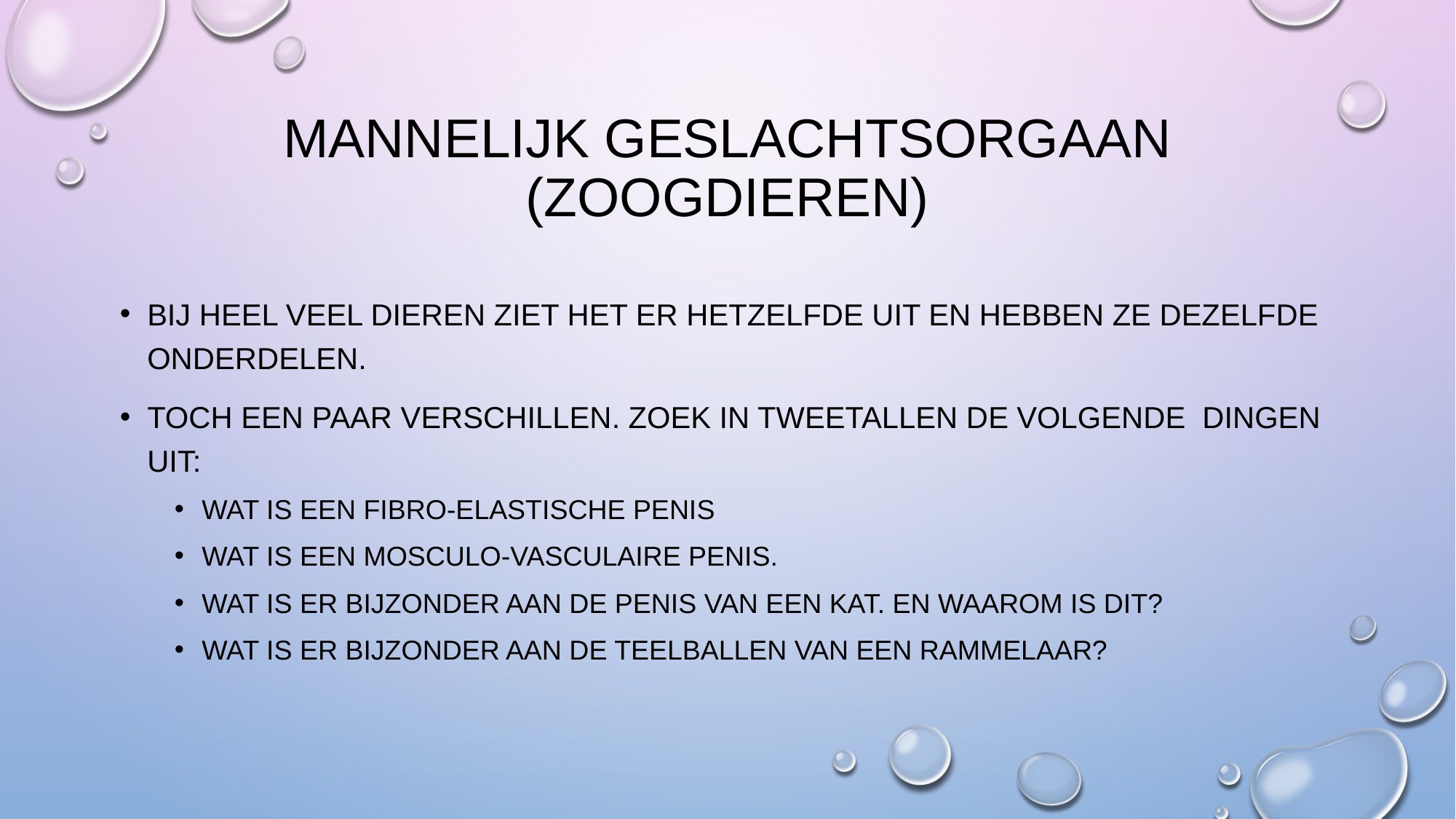

# Mannelijk geslachtsorgaan (zoogdieren)
Bij heel veel dieren ziet het er hetzelfde uit en hebben ze dezelfde onderdelen.
Toch een paar verschillen. zoek in tweetallen de volgende  dingen uit:
Wat is een fibro-elastische penis
Wat is een mosculo-vasculaire penis.
Wat is er bijzonder aan de penis van een kat. en waarom is dit?
Wat is er bijzonder aan de teelballen van een rammelaar?